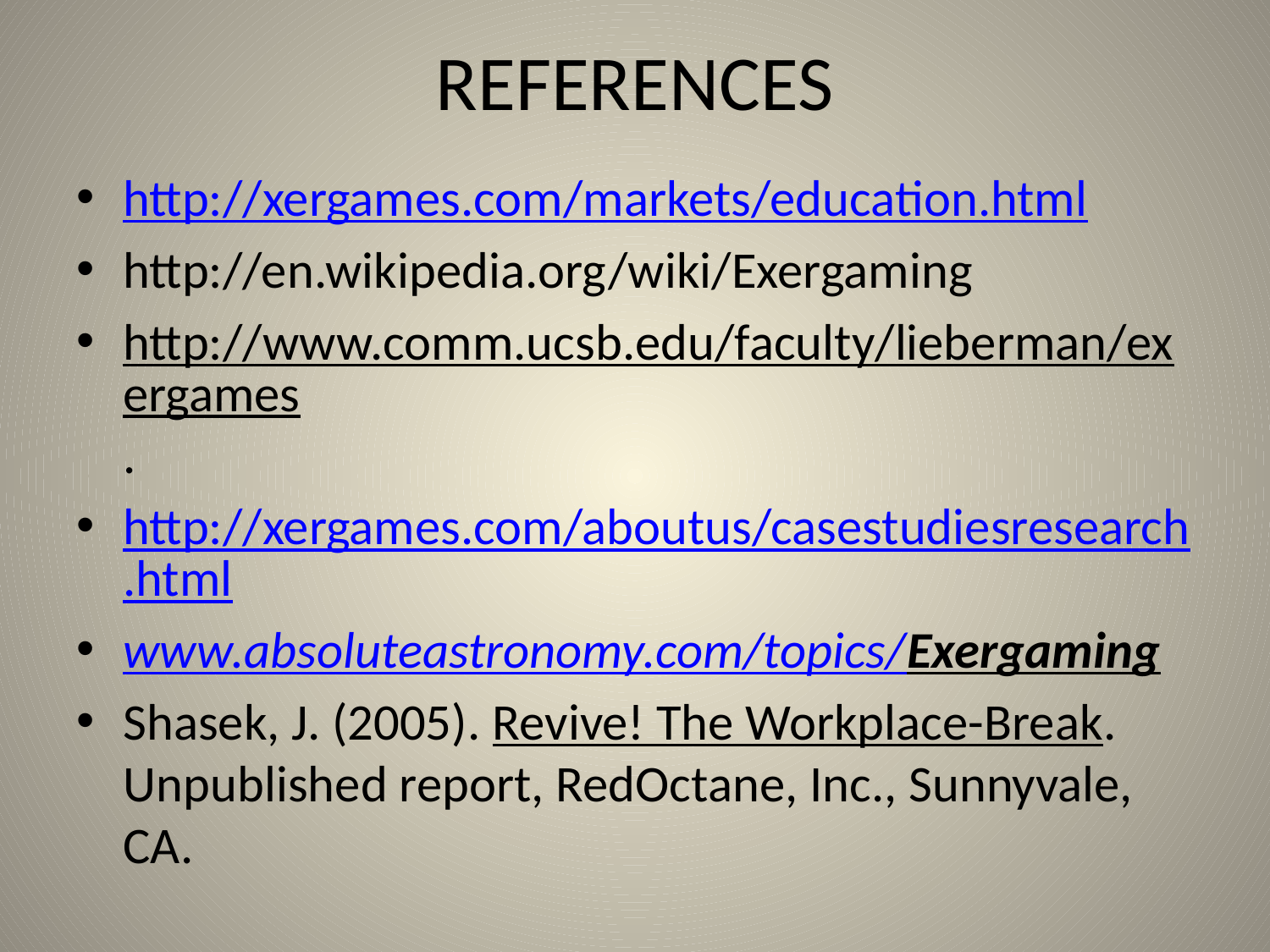

# REFERENCES
http://xergames.com/markets/education.html
http://en.wikipedia.org/wiki/Exergaming
http://www.comm.ucsb.edu/faculty/lieberman/exergames.
http://xergames.com/aboutus/casestudiesresearch.html
www.absoluteastronomy.com/topics/Exergaming
Shasek, J. (2005). Revive! The Workplace-Break. Unpublished report, RedOctane, Inc., Sunnyvale, CA.